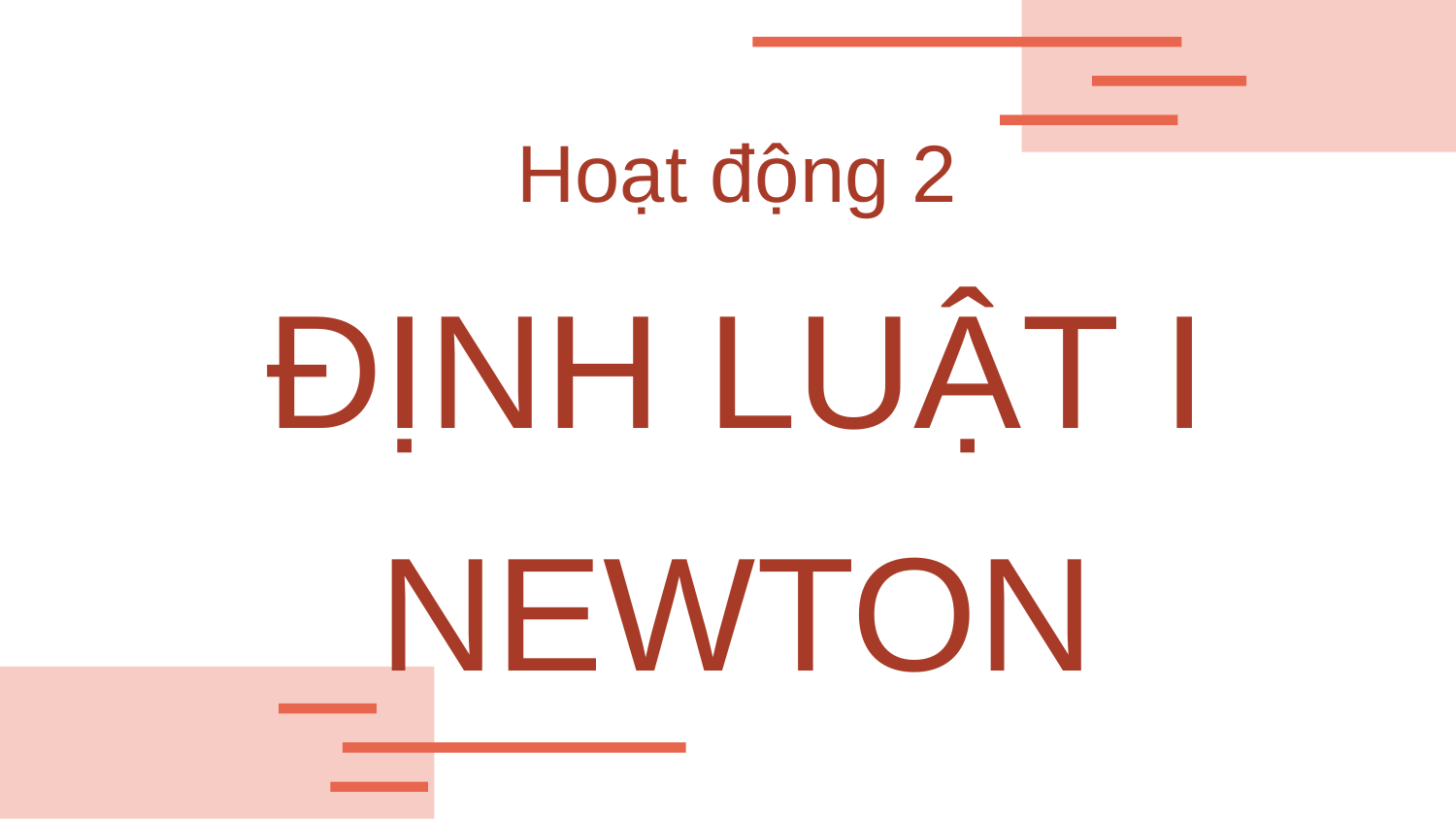

# Hoạt động 2 ĐỊNH LUẬT I NEWTON